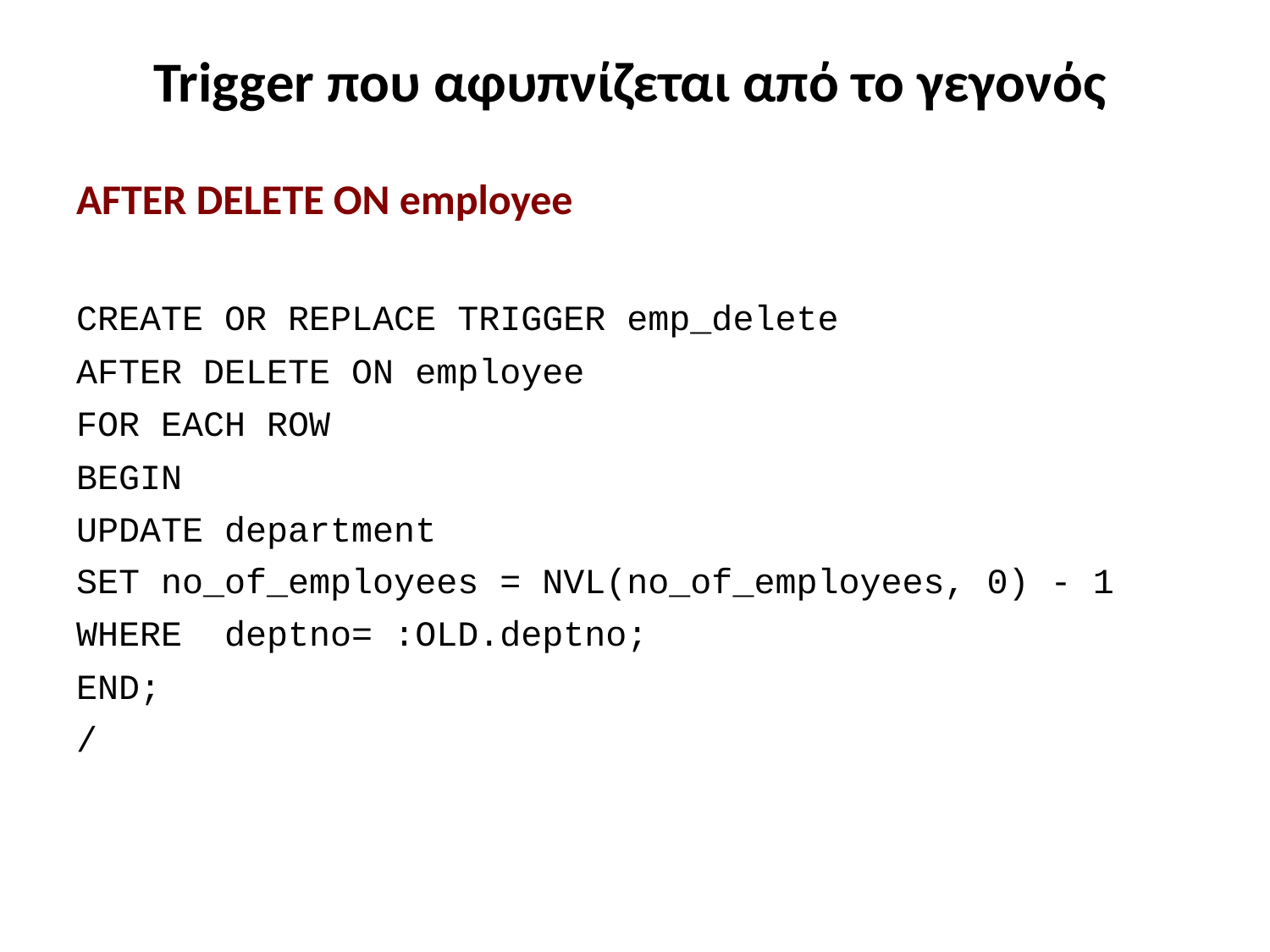

# Trigger που αφυπνίζεται από το γεγονός
AFTER DELETE ON employee

CREATE OR REPLACE TRIGGER emp_delete
AFTER DELETE ON employee
FOR EACH ROW
BEGIN
UPDATE department
SET no_of_employees = NVL(no_of_employees, 0) - 1
WHERE  deptno= :OLD.deptno;
END;
/